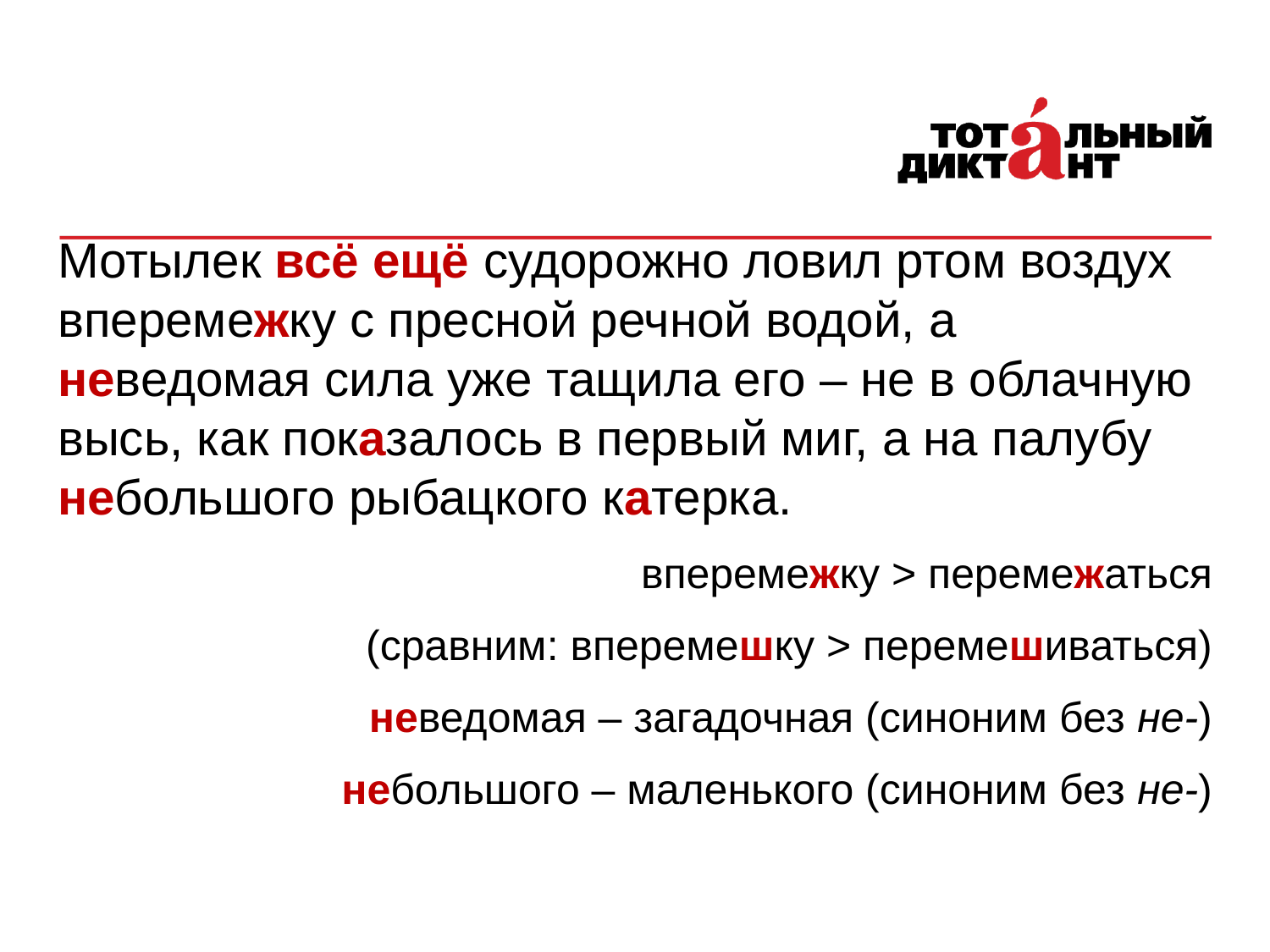

Мотылек всё ещё судорожно ловил ртом воздух вперемежку с пресной речной водой, а неведомая сила уже тащила его – не в облачную высь, как показалось в первый миг, а на палубу небольшого рыбацкого катерка.
вперемежку > перемежаться
(сравним: вперемешку > перемешиваться)
неведомая – загадочная (синоним без не-)
небольшого – маленького (синоним без не-)